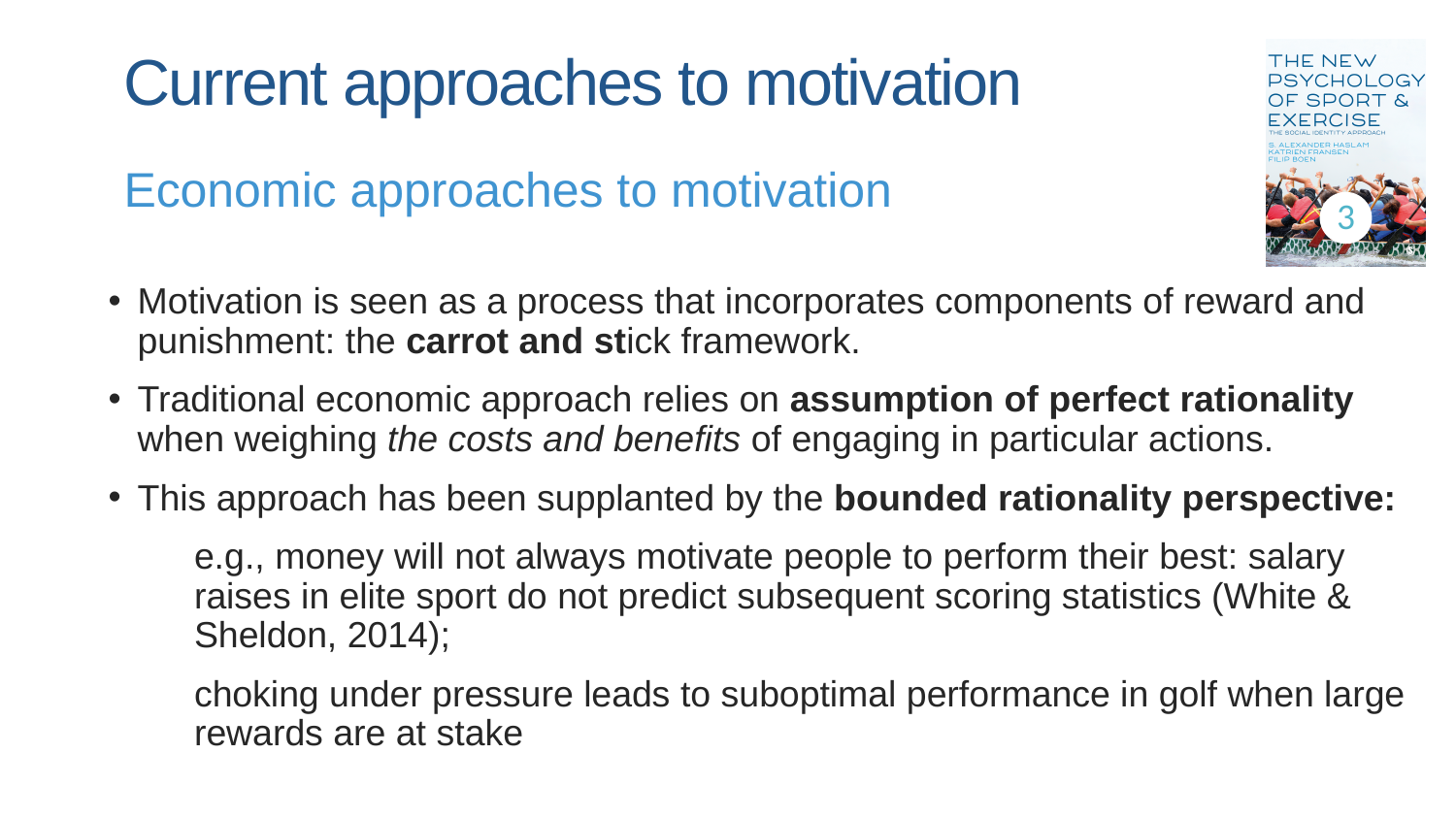

# Current approaches to motivation
3
Economic approaches to motivation
Motivation is seen as a process that incorporates components of reward and punishment: the carrot and stick framework.
Traditional economic approach relies on assumption of perfect rationality when weighing the costs and benefits of engaging in particular actions.
This approach has been supplanted by the bounded rationality perspective:
e.g., money will not always motivate people to perform their best: salary raises in elite sport do not predict subsequent scoring statistics (White & Sheldon, 2014);
choking under pressure leads to suboptimal performance in golf when large rewards are at stake